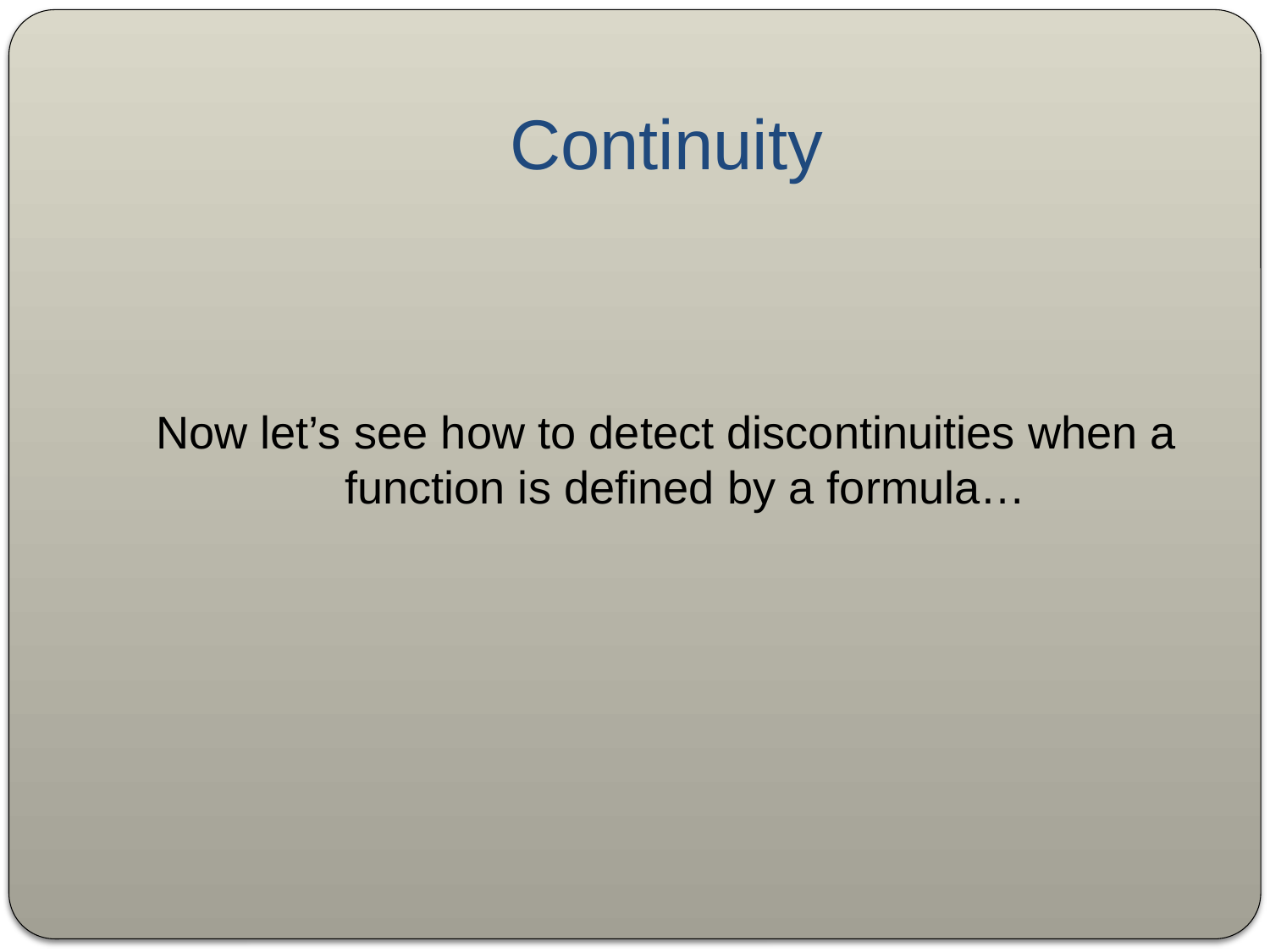

# Continuity

Now let’s see how to detect discontinuities when a function is defined by a formula…